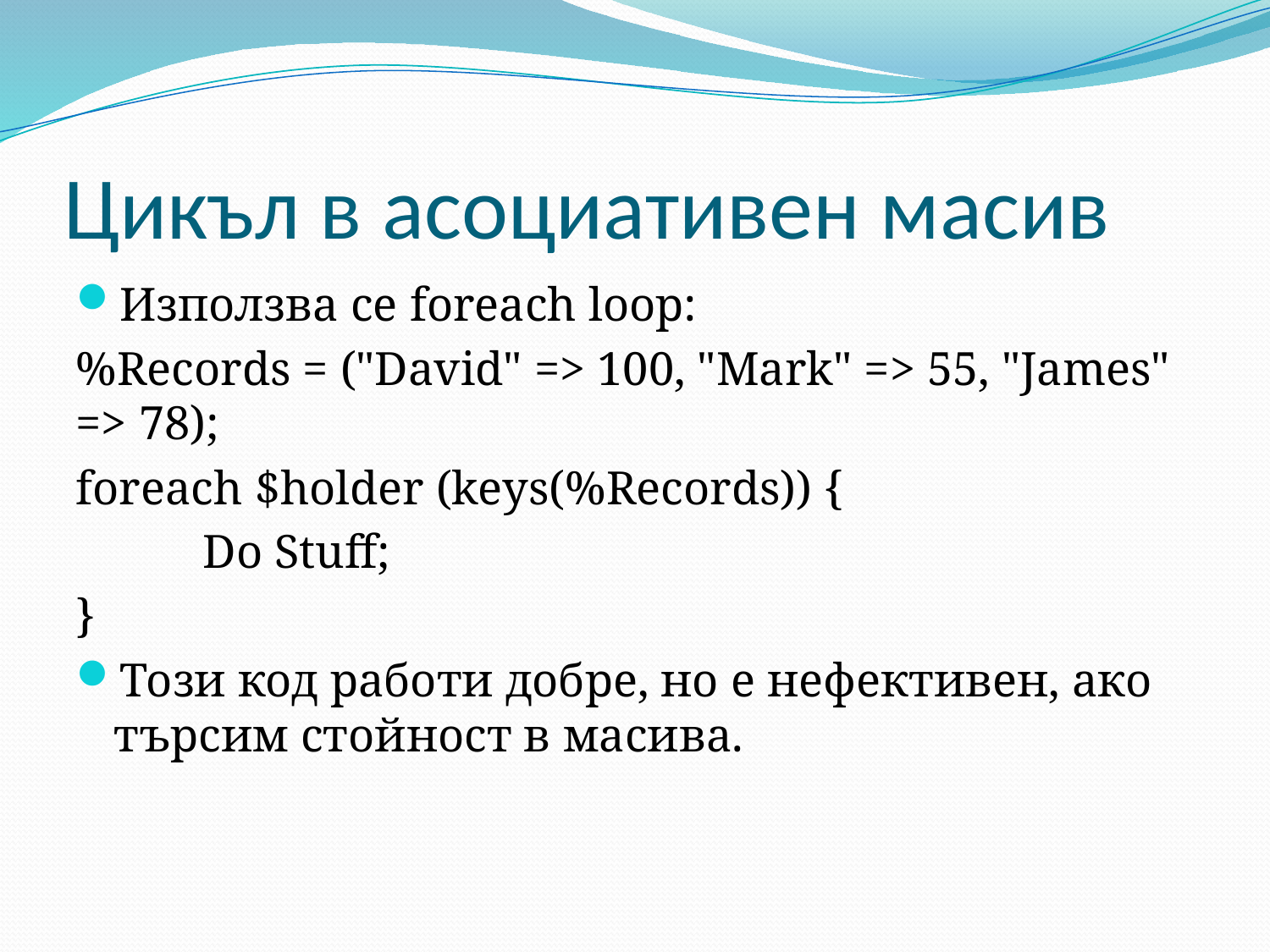

# Цикъл в асоциативен масив
Използва се foreach loop:
%Records = ("David" => 100, "Mark" => 55, "James" => 78);
foreach $holder (keys(%Records)) {
	Do Stuff;
}
Този код работи добре, но е нефективен, ако търсим стойност в масива.